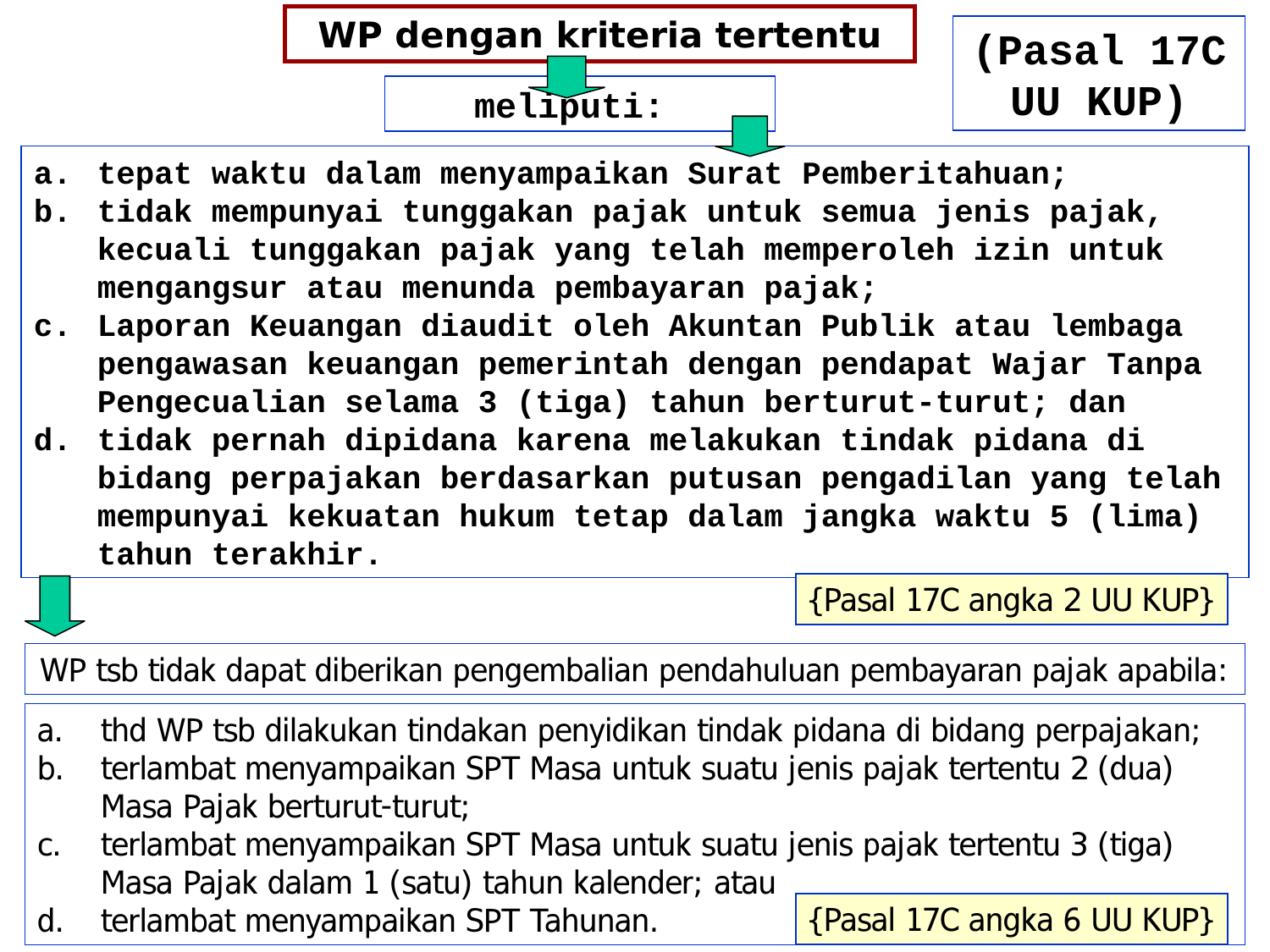

# WP dengan kriteria tertentu
(Pasal 17C UU KUP)

meliputi:

tepat waktu dalam menyampaikan Surat Pemberitahuan;
tidak mempunyai tunggakan pajak untuk semua jenis pajak, kecuali tunggakan pajak yang telah memperoleh izin untuk mengangsur atau menunda pembayaran pajak;
c.	Laporan Keuangan diaudit oleh Akuntan Publik atau lembaga pengawasan keuangan pemerintah dengan pendapat Wajar Tanpa Pengecualian selama 3 (tiga) tahun berturut-turut; dan
tidak pernah dipidana karena melakukan tindak pidana di bidang perpajakan berdasarkan putusan pengadilan yang telah mempunyai kekuatan hukum tetap dalam jangka waktu 5 (lima) tahun terakhir.
{Pasal 17C angka 2 UU KUP}

WP tsb tidak dapat diberikan pengembalian pendahuluan pembayaran pajak apabila:
thd WP tsb dilakukan tindakan penyidikan tindak pidana di bidang perpajakan;
terlambat menyampaikan SPT Masa untuk suatu jenis pajak tertentu 2 (dua) Masa Pajak berturut-turut;
c.	terlambat menyampaikan SPT Masa untuk suatu jenis pajak tertentu 3 (tiga) Masa Pajak dalam 1 (satu) tahun kalender; atau
terlambat menyampaikan SPT Tahunan.
{Pasal 17C angka 6 UU KUP}